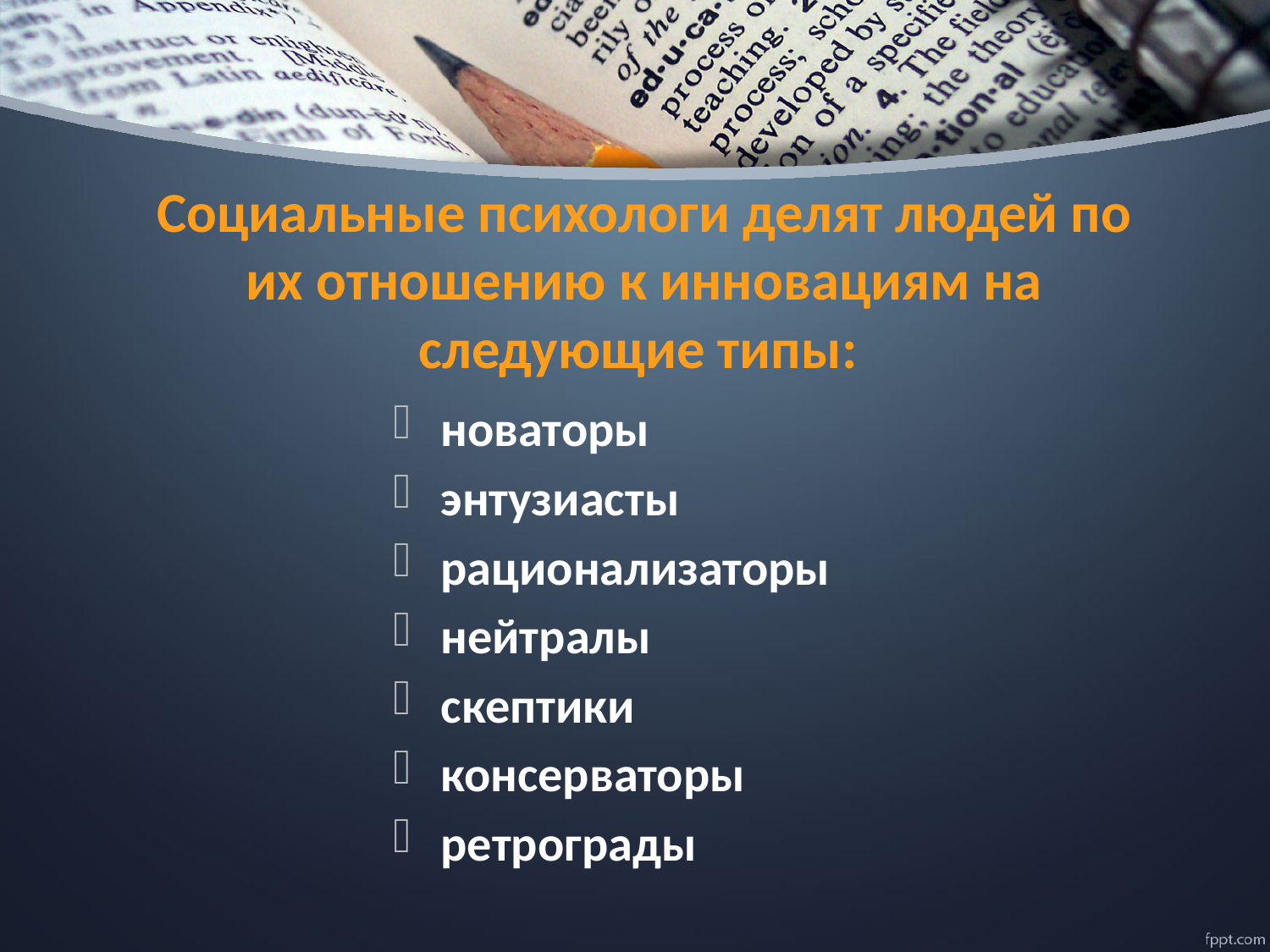

# Социальные психологи делят людей по их отношению к инновациям на следующие типы:
новаторы
энтузиасты
рационализаторы
нейтралы
скептики
консерваторы
ретрограды